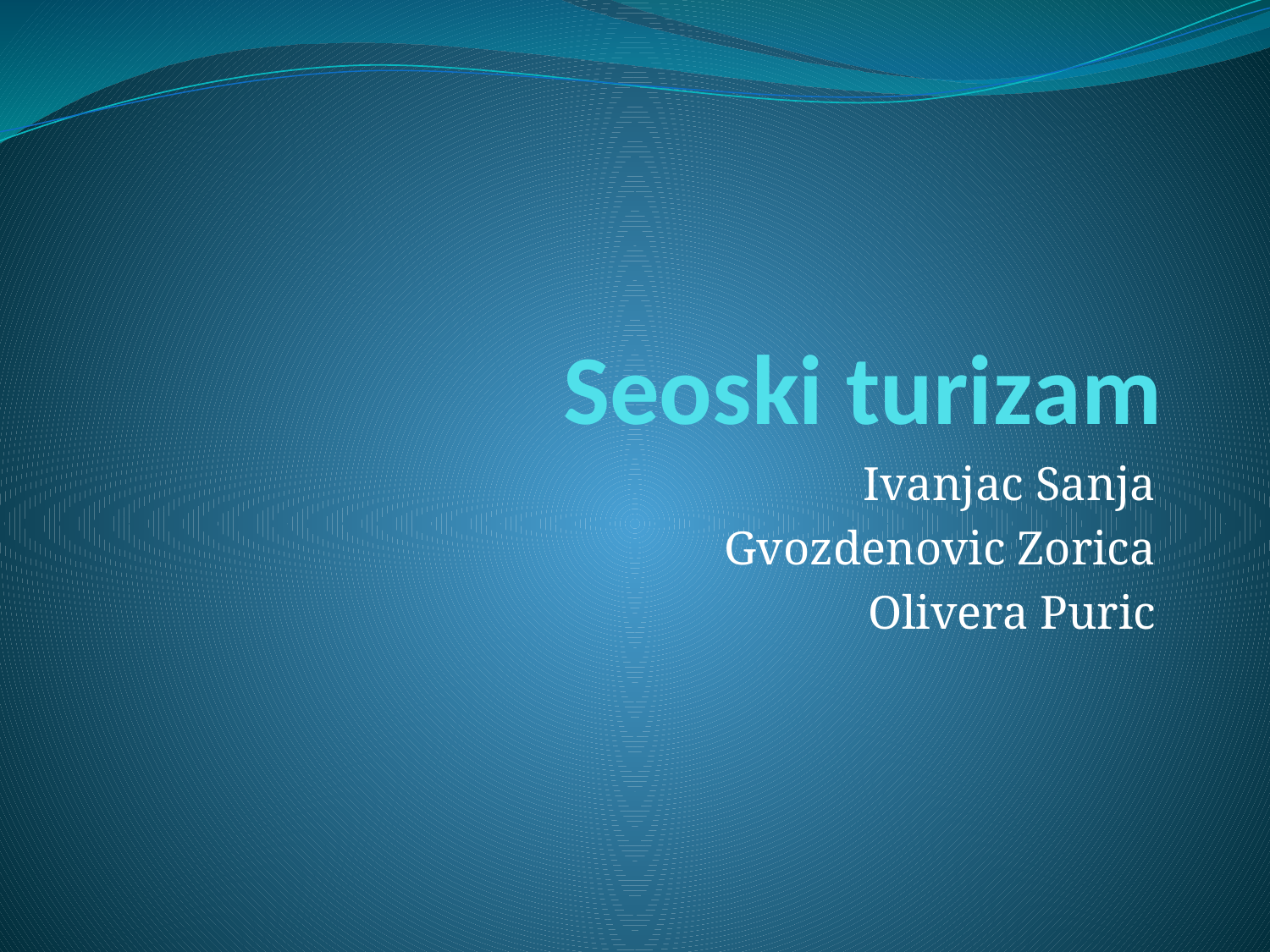

# Seoski turizam
Ivanjac Sanja
Gvozdenovic Zorica
Olivera Puric